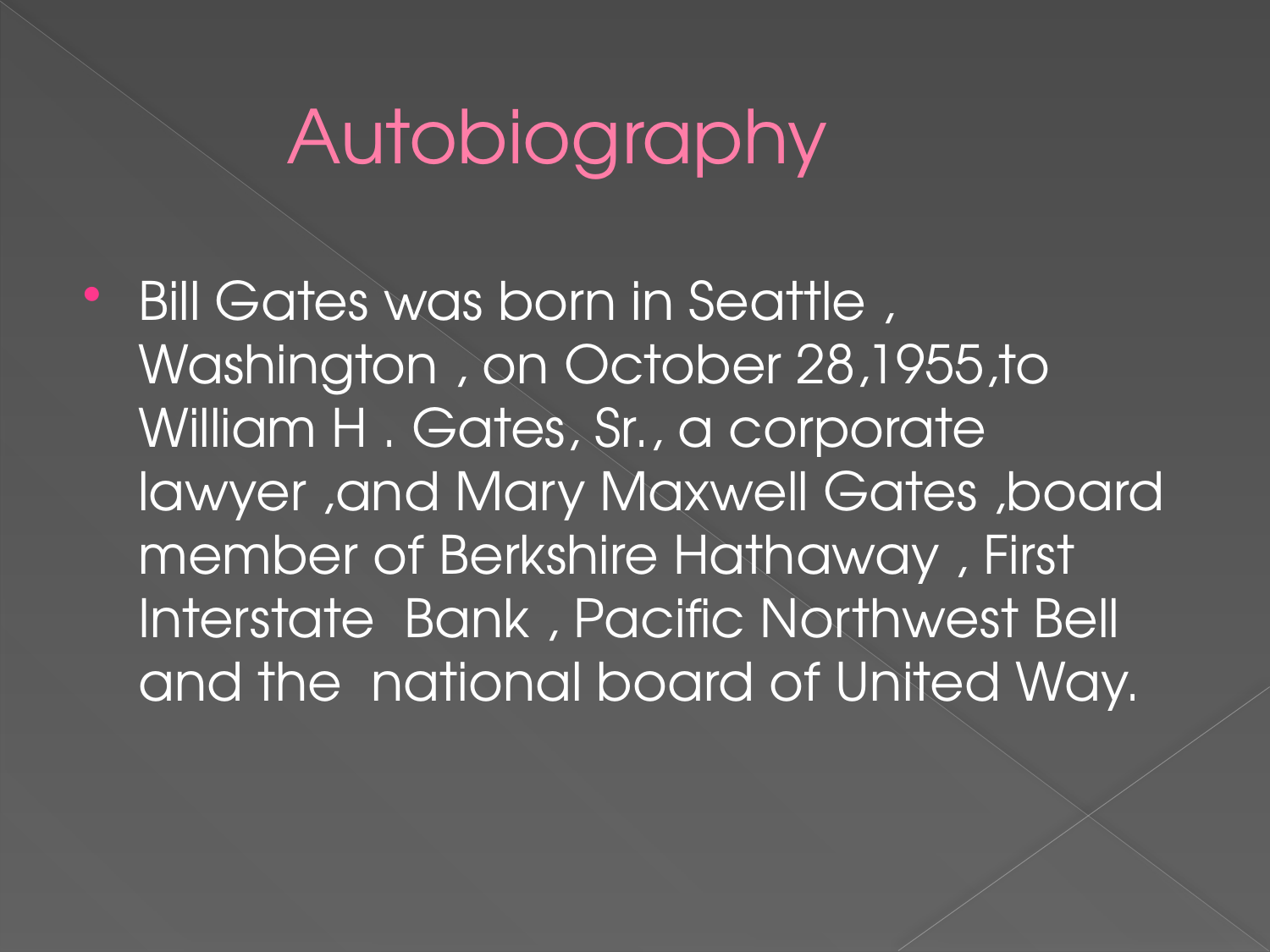

# Autobiography
Bill Gates was born in Seattle , Washington , on October 28,1955,to William H . Gates, Sr., a corporate lawyer ,and Mary Maxwell Gates ,board member of Berkshire Hathaway , First Interstate  Bank , Pacific Northwest Bell and the  national board of United Way.